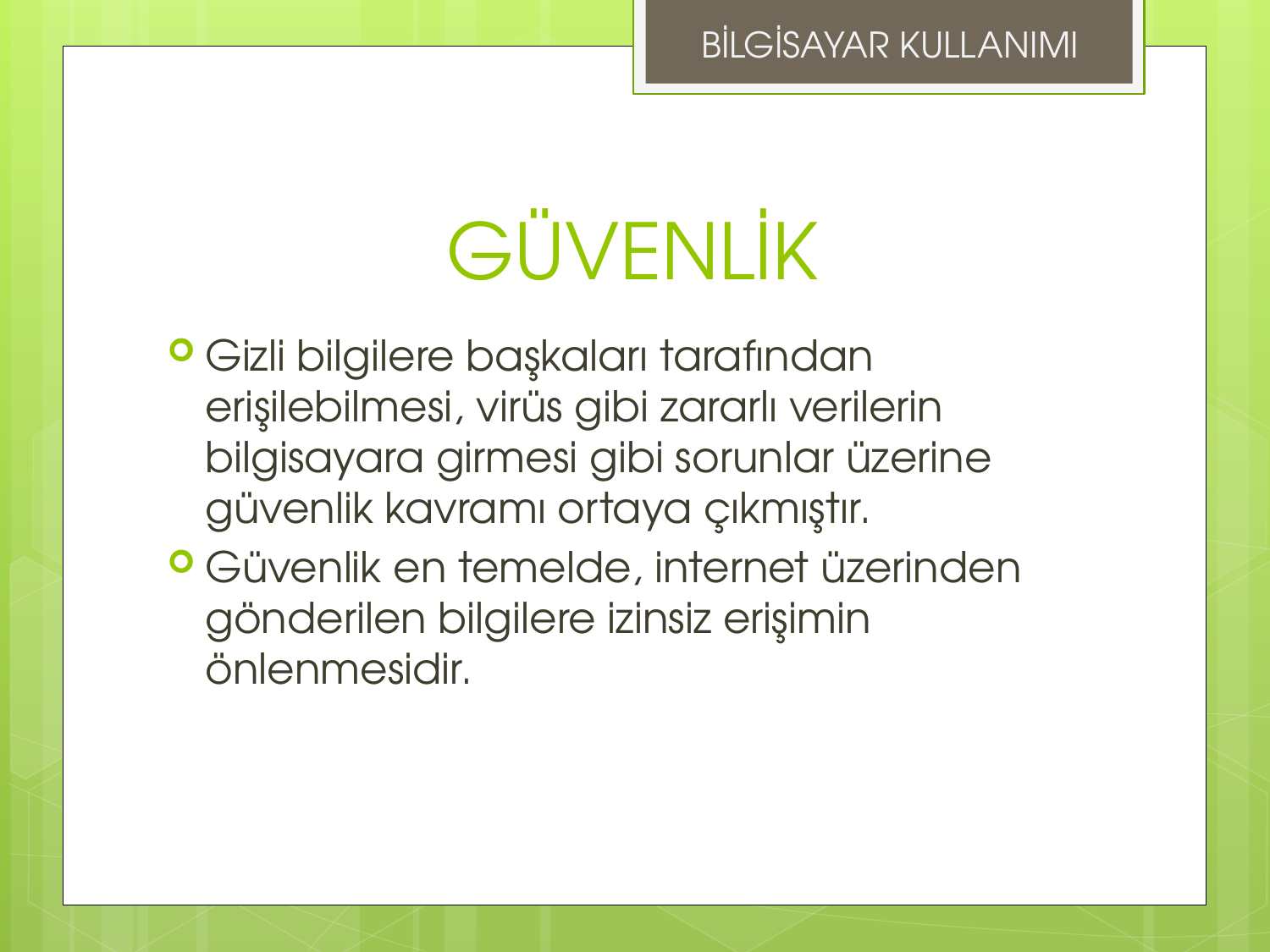

BİLGİSAYAR KULLANIMI
# GÜVENLİK
Gizli bilgilere başkaları tarafından erişilebilmesi, virüs gibi zararlı verilerin bilgisayara girmesi gibi sorunlar üzerine güvenlik kavramı ortaya çıkmıştır.
Güvenlik en temelde, internet üzerinden gönderilen bilgilere izinsiz erişimin önlenmesidir.